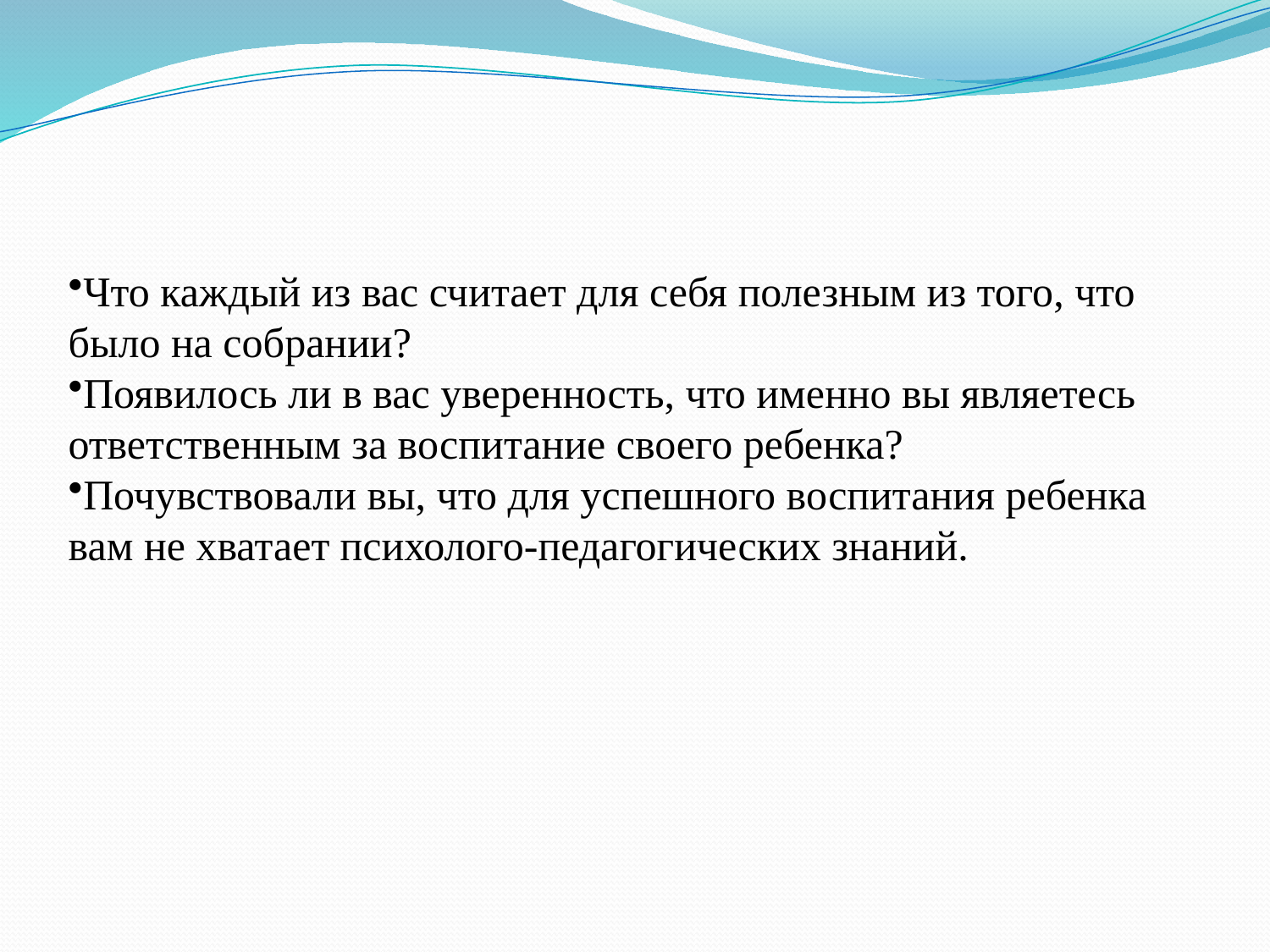

Что каждый из вас считает для себя полезным из того, что было на собрании?
Появилось ли в вас уверенность, что именно вы являетесь ответственным за воспитание своего ребенка?
Почувствовали вы, что для успешного воспитания ребенка вам не хватает психолого-педагогических знаний.